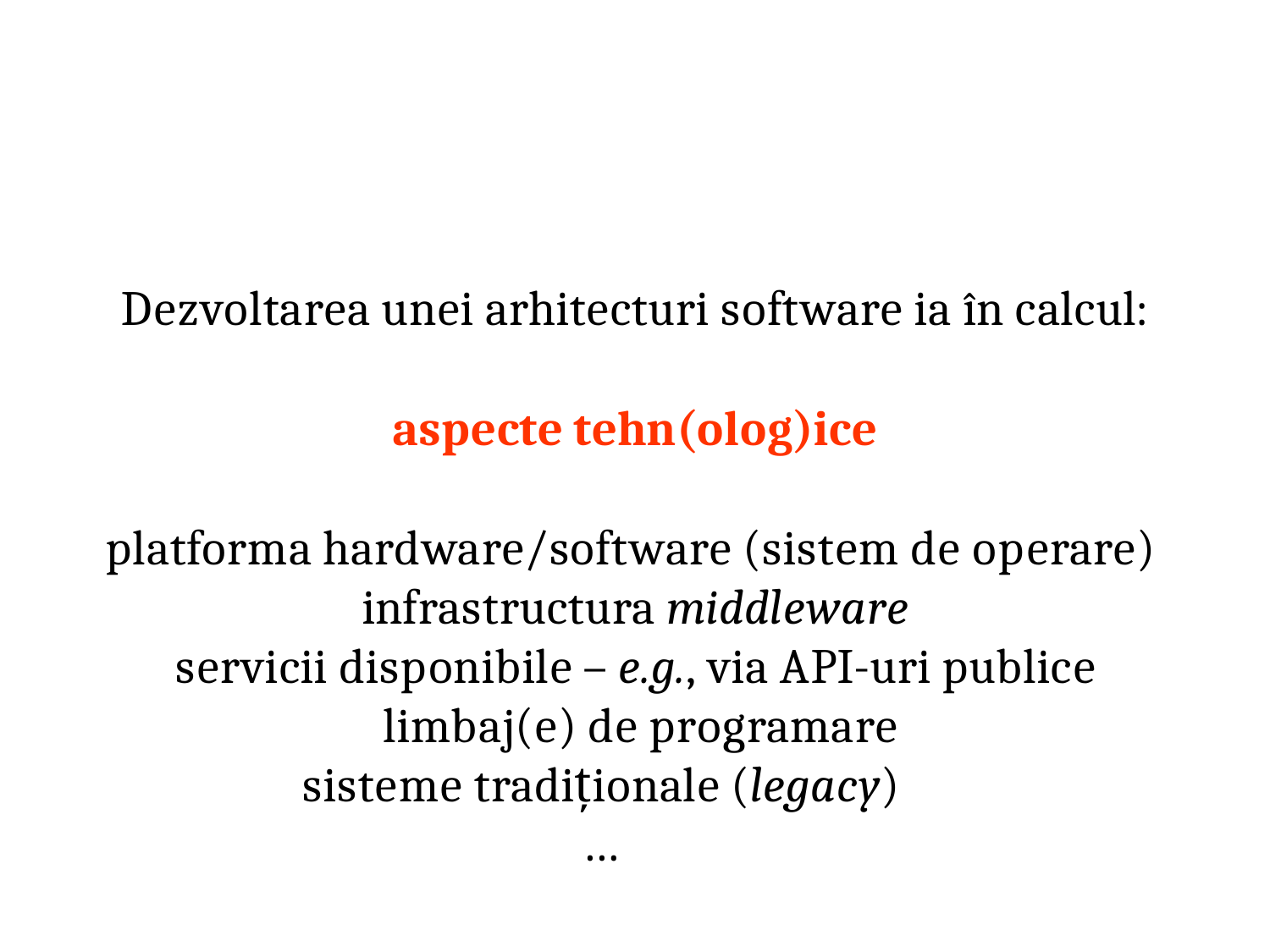

Dezvoltarea unei arhitecturi software ia în calcul:

aspecte tehn(olog)ice

platforma hardware/software (sistem de operare)  infrastructura middleware
servicii disponibile – e.g., via API-uri publice  limbaj(e) de programare
sisteme tradiționale (legacy)
…